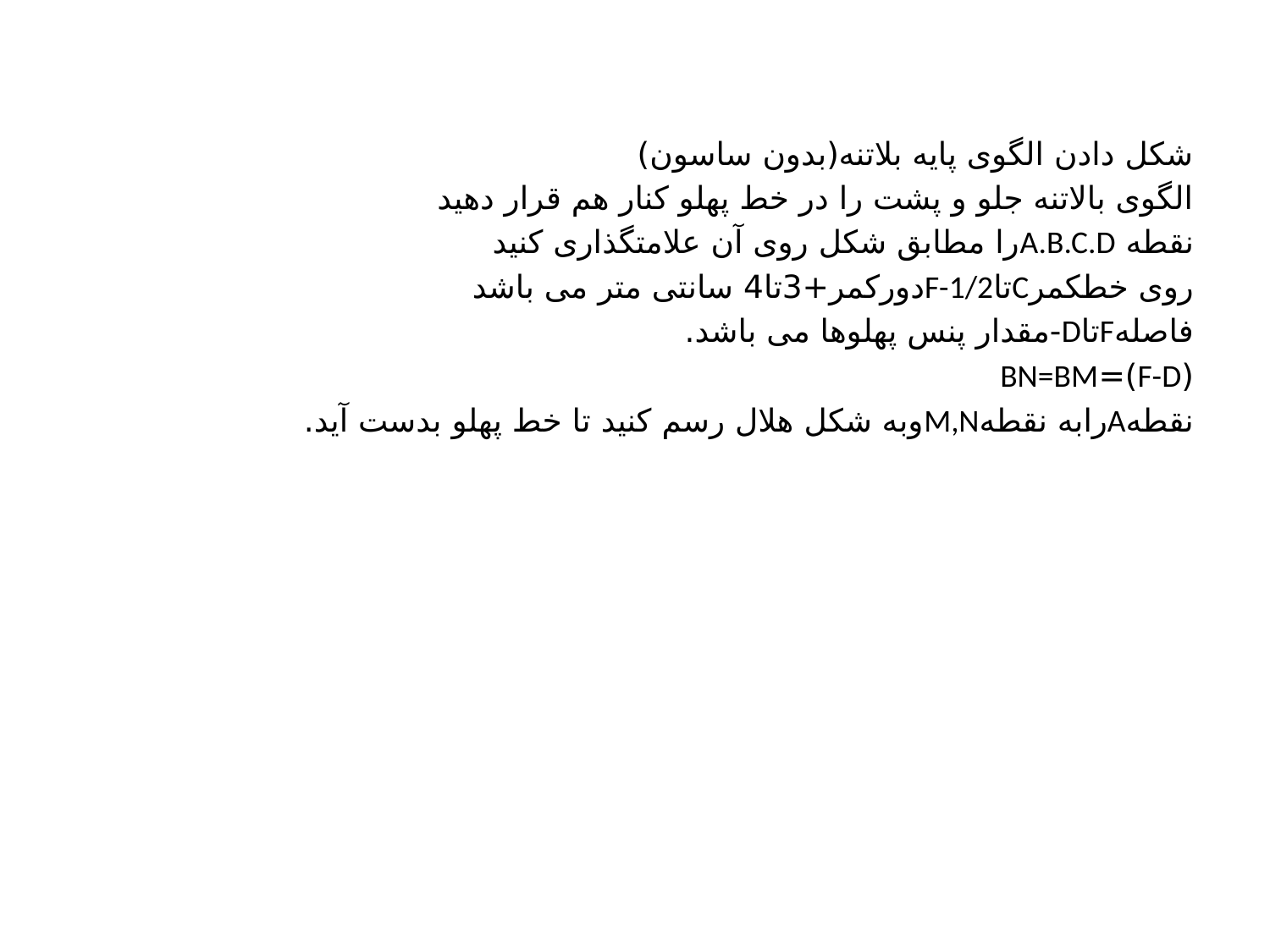

شکل دادن الگوی پایه بلاتنه(بدون ساسون)
الگوی بالاتنه جلو و پشت را در خط پهلو کنار هم قرار دهید
نقطه A.B.C.Dرا مطابق شکل روی آن علامتگذاری کنید
روی خطکمرCتاF-1/2دورکمر+3تا4 سانتی متر می باشد
فاصلهFتاD-مقدار پنس پهلوها می باشد.
(F-D)=BN=BM
نقطهAرابه نقطهM,Nوبه شکل هلال رسم کنید تا خط پهلو بدست آید.